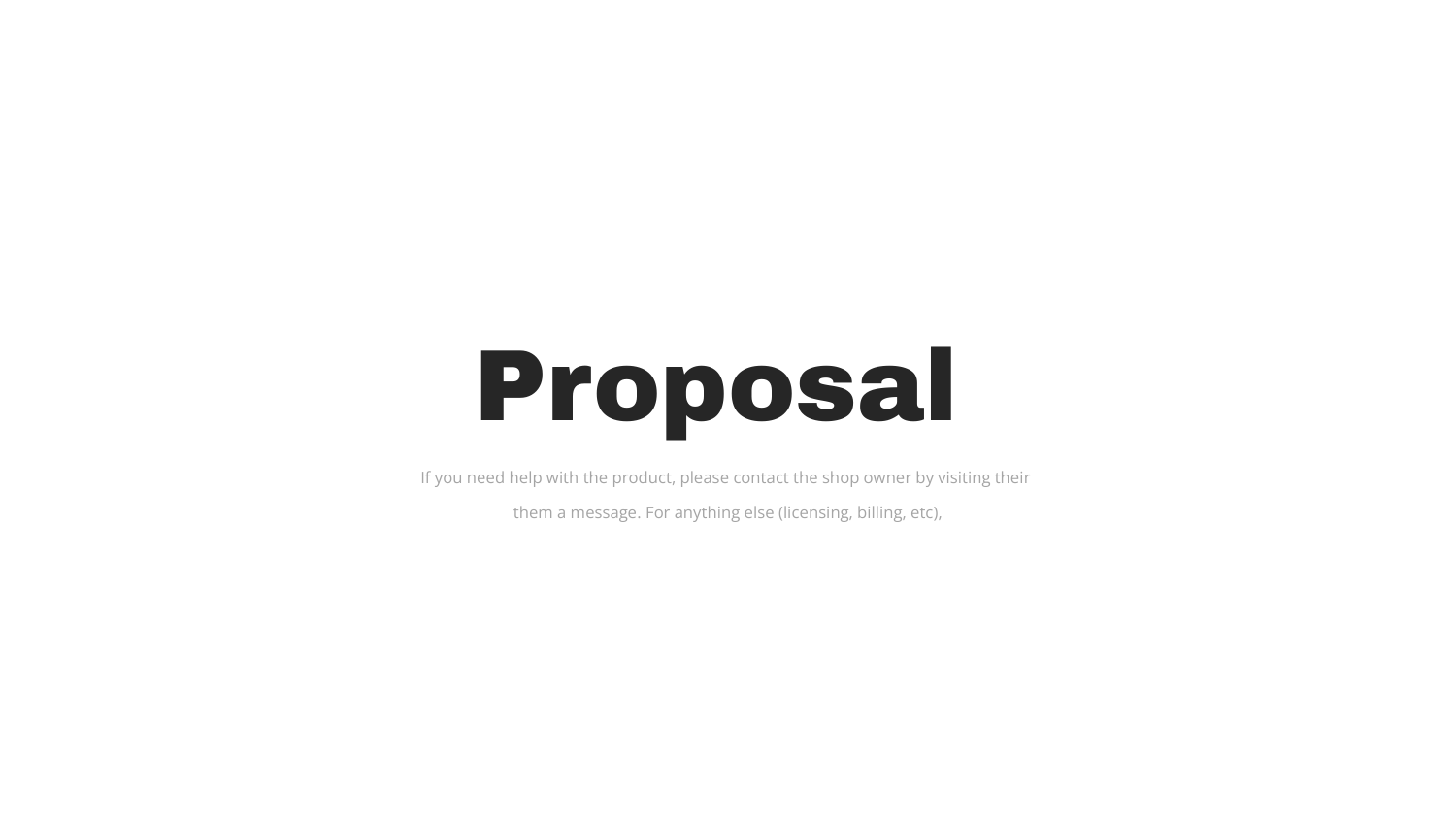

Proposal
If you need help with the product, please contact the shop owner by visiting their
them a message. For anything else (licensing, billing, etc),